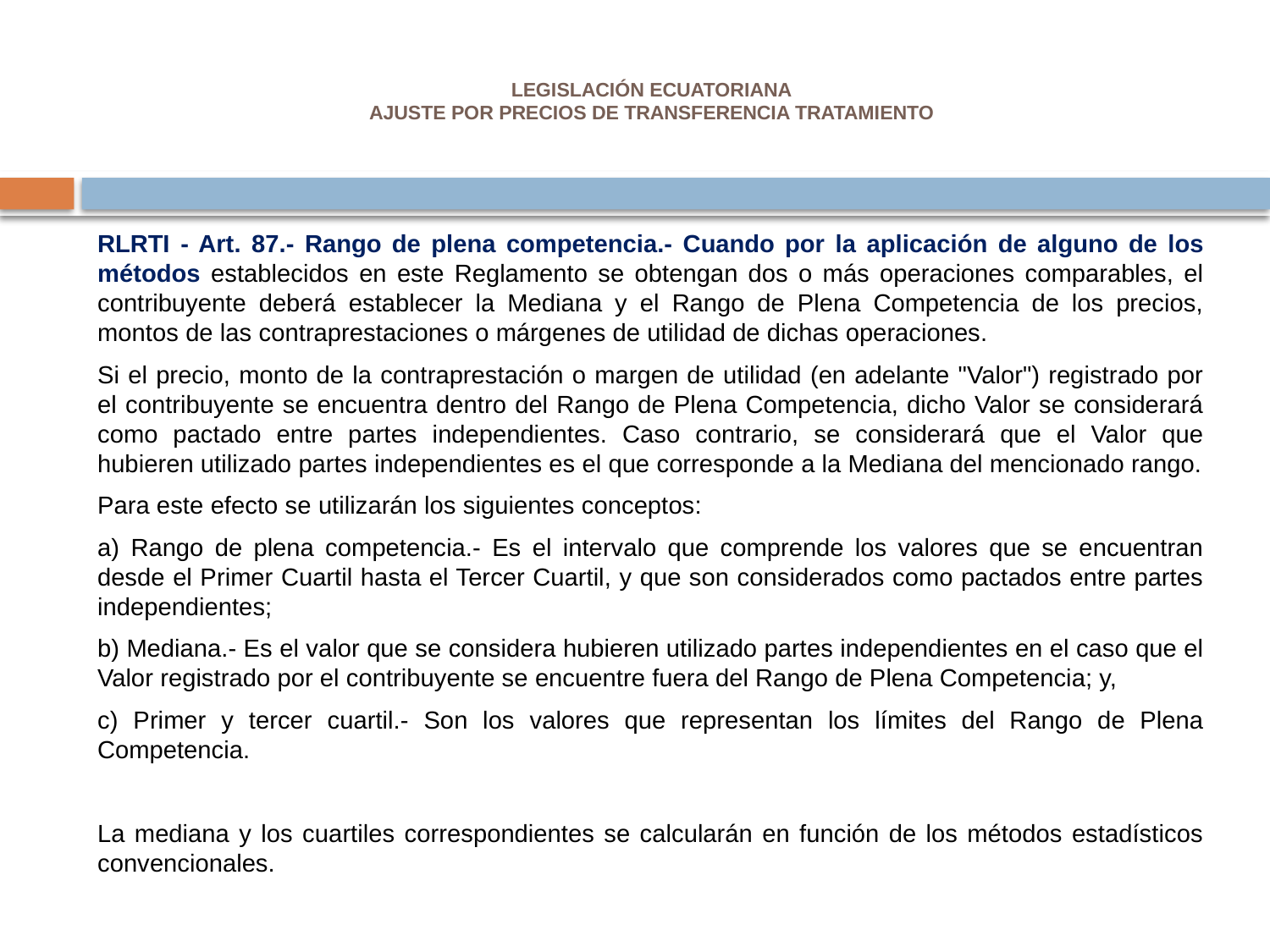

# LEGISLACIÓN ECUATORIANA AJUSTE POR PRECIOS DE TRANSFERENCIA TRATAMIENTO
RLRTI - Art. 87.- Rango de plena competencia.- Cuando por la aplicación de alguno de los métodos establecidos en este Reglamento se obtengan dos o más operaciones comparables, el contribuyente deberá establecer la Mediana y el Rango de Plena Competencia de los precios, montos de las contraprestaciones o márgenes de utilidad de dichas operaciones.
Si el precio, monto de la contraprestación o margen de utilidad (en adelante "Valor") registrado por el contribuyente se encuentra dentro del Rango de Plena Competencia, dicho Valor se considerará como pactado entre partes independientes. Caso contrario, se considerará que el Valor que hubieren utilizado partes independientes es el que corresponde a la Mediana del mencionado rango.
Para este efecto se utilizarán los siguientes conceptos:
a) Rango de plena competencia.- Es el intervalo que comprende los valores que se encuentran desde el Primer Cuartil hasta el Tercer Cuartil, y que son considerados como pactados entre partes independientes;
b) Mediana.- Es el valor que se considera hubieren utilizado partes independientes en el caso que el Valor registrado por el contribuyente se encuentre fuera del Rango de Plena Competencia; y,
c) Primer y tercer cuartil.- Son los valores que representan los límites del Rango de Plena Competencia.

La mediana y los cuartiles correspondientes se calcularán en función de los métodos estadísticos convencionales.